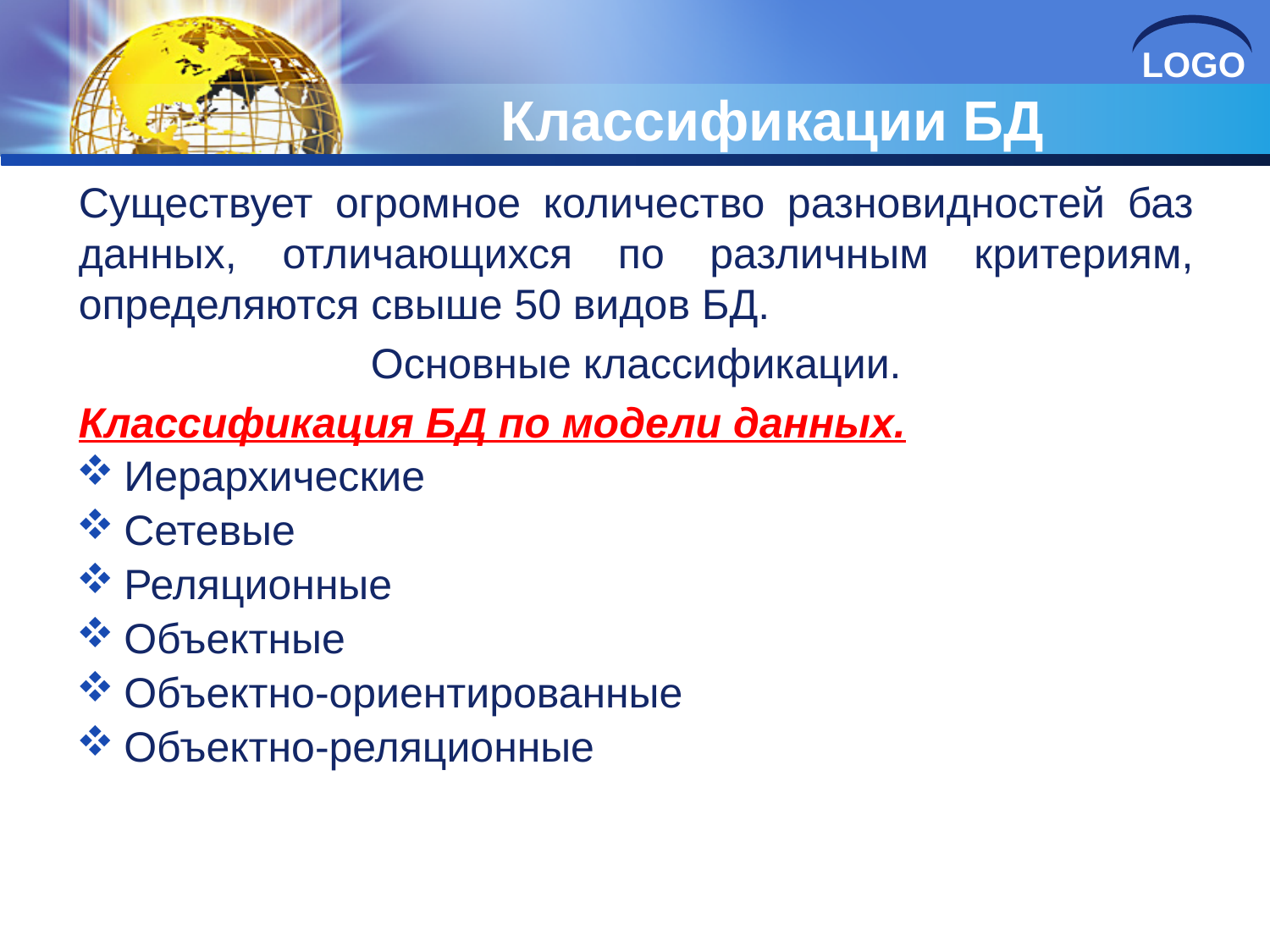

# Классификации БД
Существует огромное количество разновидностей баз данных, отличающихся по различным критериям, определяются свыше 50 видов БД.
Основные классификации.
Классификация БД по модели данных.
Иерархические
Сетевые
Реляционные
Объектные
Объектно-ориентированные
Объектно-реляционные